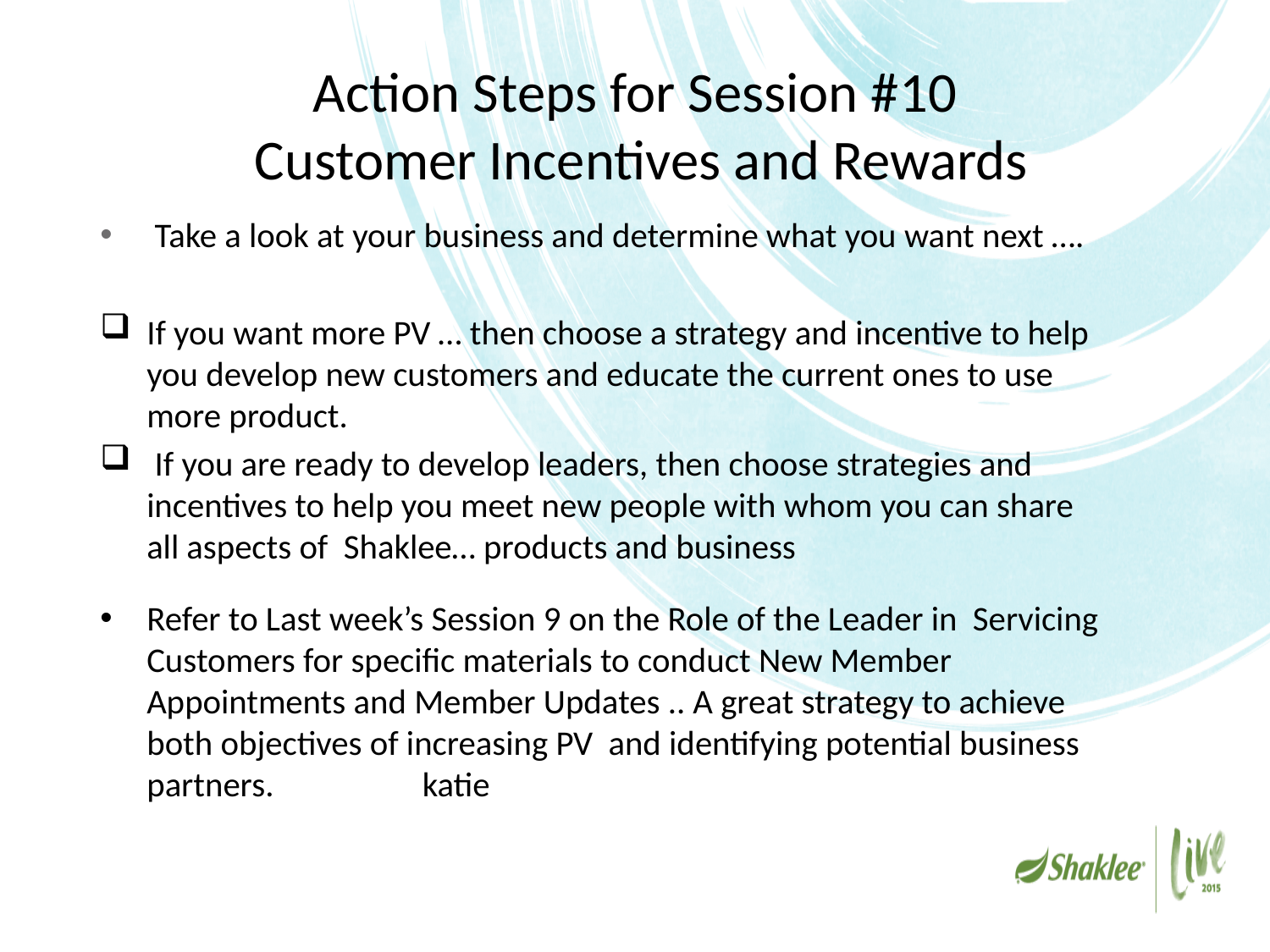

# Action Steps for Session #10 Customer Incentives and Rewards
 Take a look at your business and determine what you want next ….

If you want more PV … then choose a strategy and incentive to help you develop new customers and educate the current ones to use more product.
 If you are ready to develop leaders, then choose strategies and 	incentives to help you meet new people with whom you can share 	all aspects of  Shaklee… products and business

Refer to Last week’s Session 9 on the Role of the Leader in  Servicing Customers for specific materials to conduct New Member Appointments and Member Updates .. A great strategy to achieve both objectives of increasing PV  and identifying potential business partners.                   katie